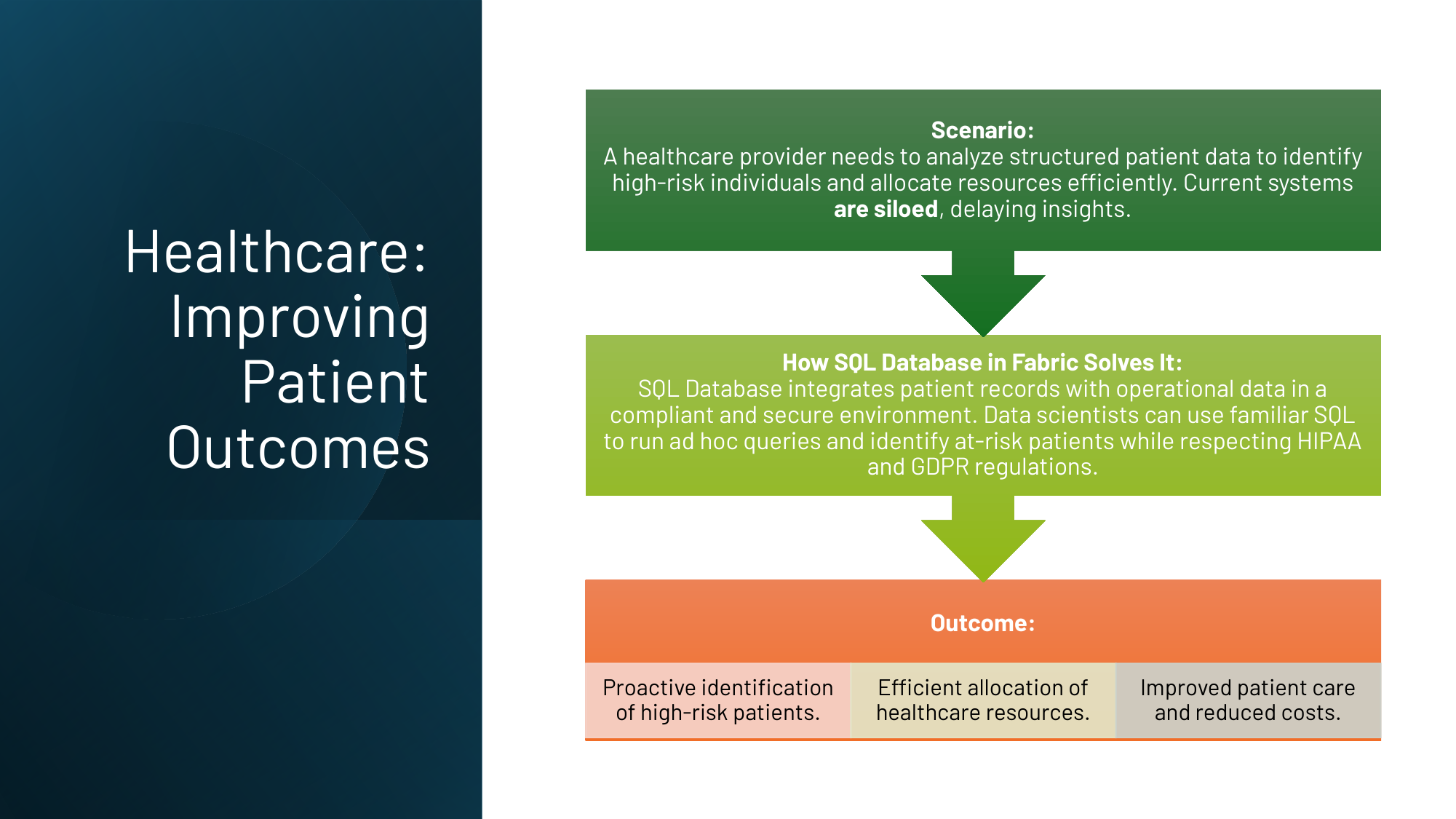

Outcome:
Proactive identification of high-risk patients.
Efficient allocation of healthcare resources.
Improved patient care and reduced costs.
How SQL Database in Fabric Solves It:
SQL Database integrates patient records with operational data in a compliant and secure environment. Data scientists can use familiar SQL to run ad hoc queries and identify at-risk patients while respecting HIPAA and GDPR regulations.
Scenario:
A healthcare provider needs to analyze structured patient data to identify high-risk individuals and allocate resources efficiently. Current systems are siloed, delaying insights.

# Healthcare: Improving Patient Outcomes